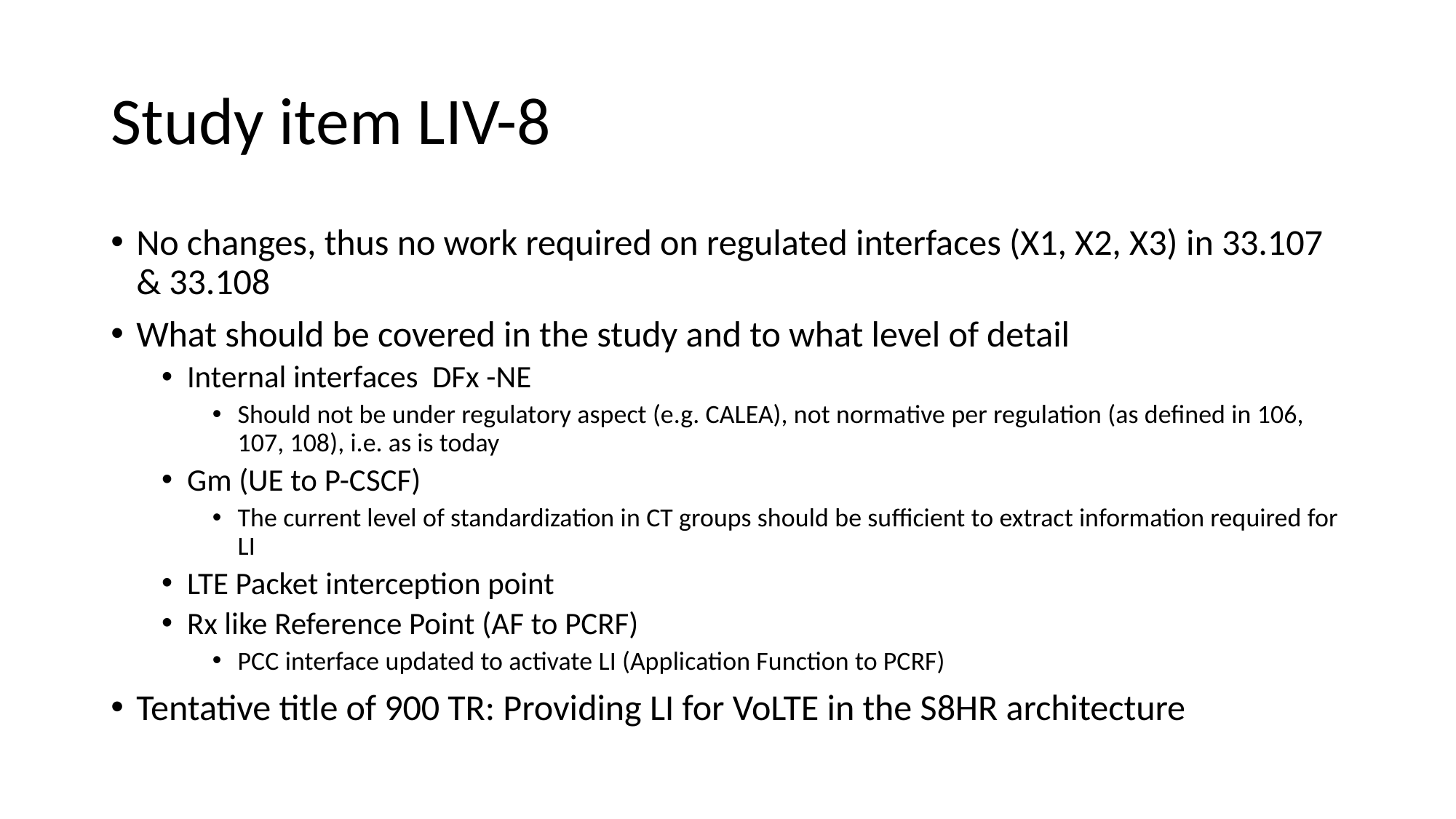

# Study item LIV-8
No changes, thus no work required on regulated interfaces (X1, X2, X3) in 33.107 & 33.108
What should be covered in the study and to what level of detail
Internal interfaces  DFx -NE
Should not be under regulatory aspect (e.g. CALEA), not normative per regulation (as defined in 106, 107, 108), i.e. as is today
Gm (UE to P-CSCF)
The current level of standardization in CT groups should be sufficient to extract information required for LI
LTE Packet interception point
Rx like Reference Point (AF to PCRF)
PCC interface updated to activate LI (Application Function to PCRF)
Tentative title of 900 TR: Providing LI for VoLTE in the S8HR architecture